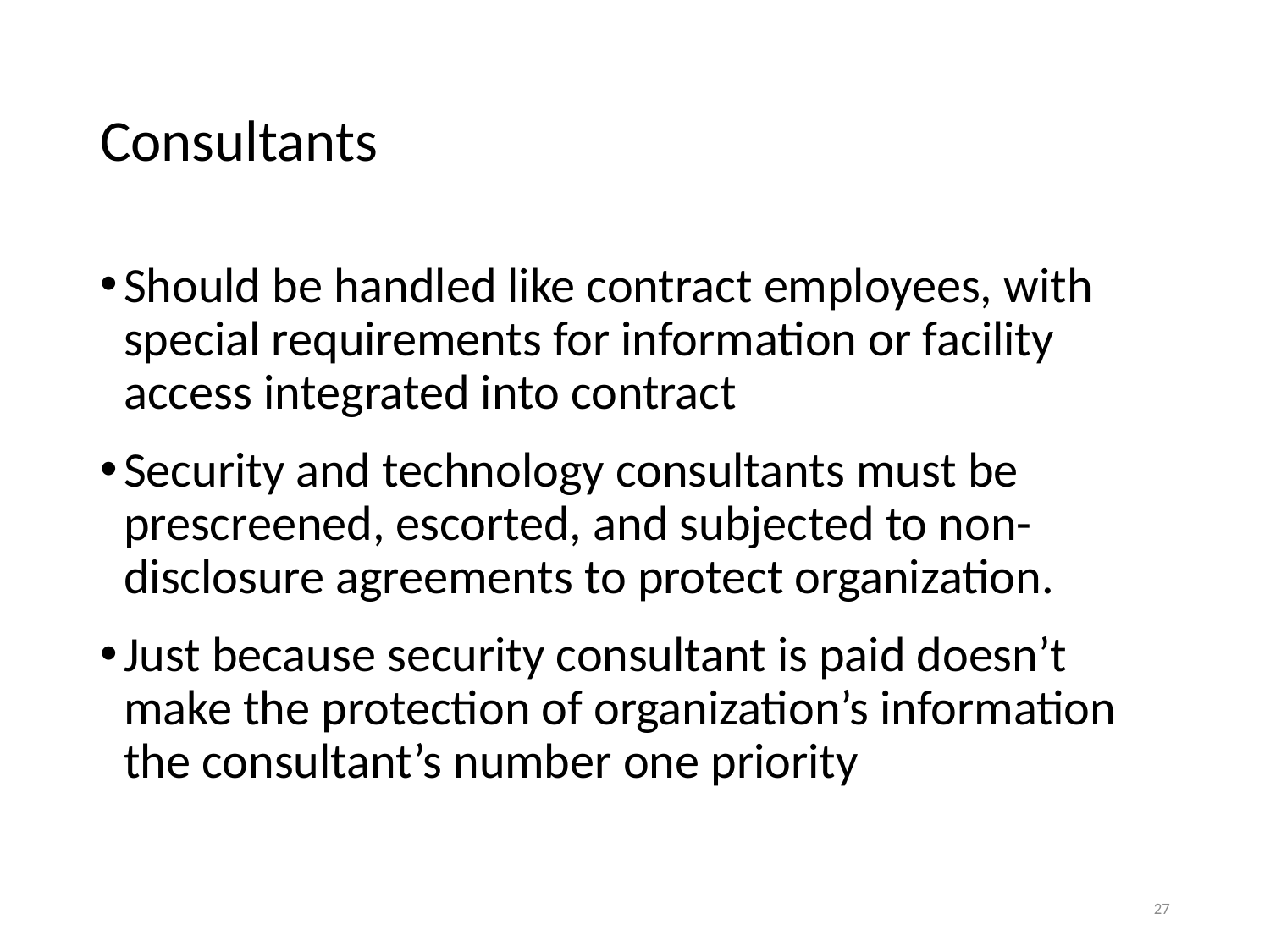

# Consultants
Should be handled like contract employees, with special requirements for information or facility access integrated into contract
Security and technology consultants must be prescreened, escorted, and subjected to non-disclosure agreements to protect organization.
Just because security consultant is paid doesn’t make the protection of organization’s information the consultant’s number one priority
27